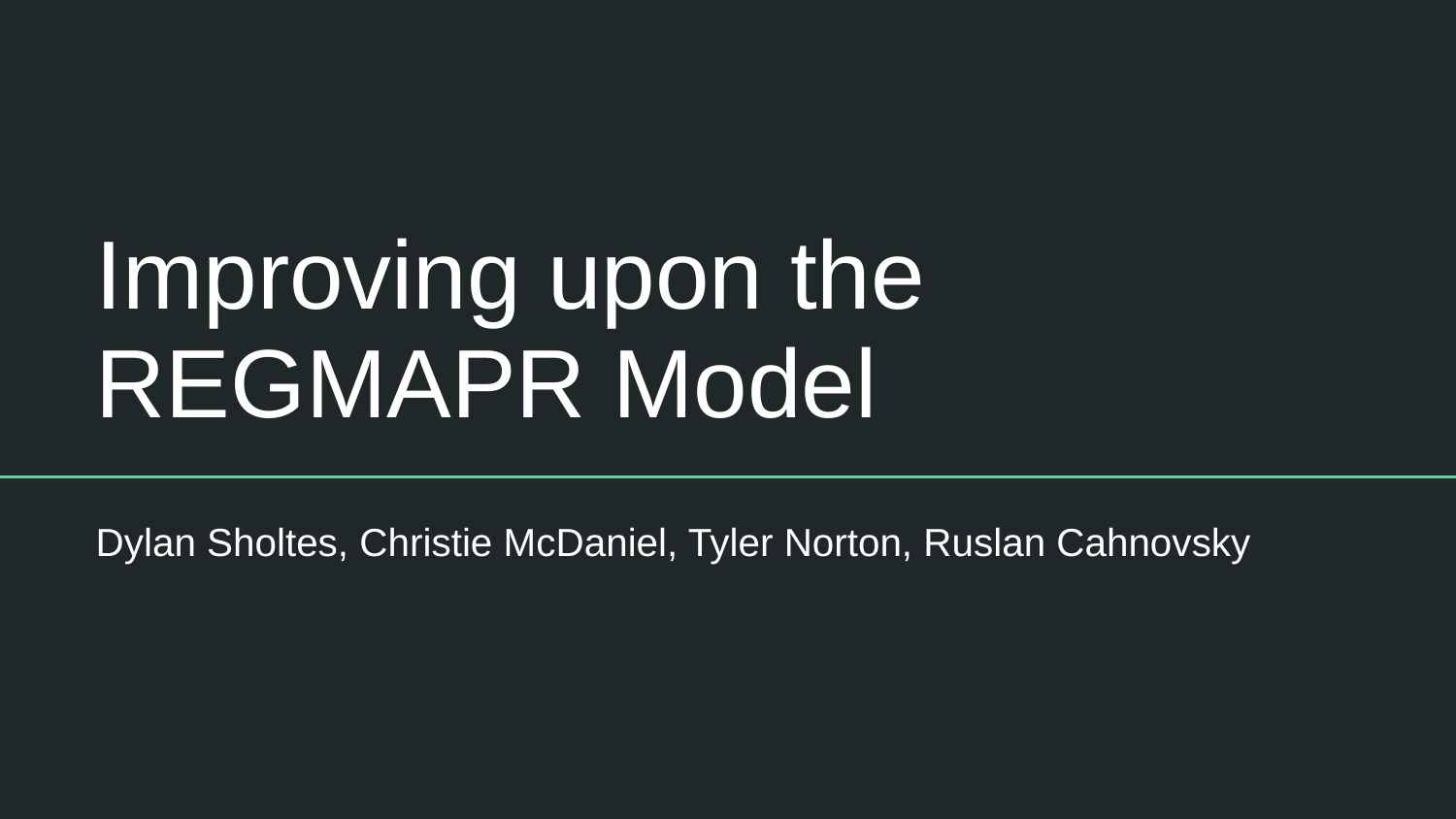

# Improving upon the REGMAPR Model
Dylan Sholtes, Christie McDaniel, Tyler Norton, Ruslan Cahnovsky